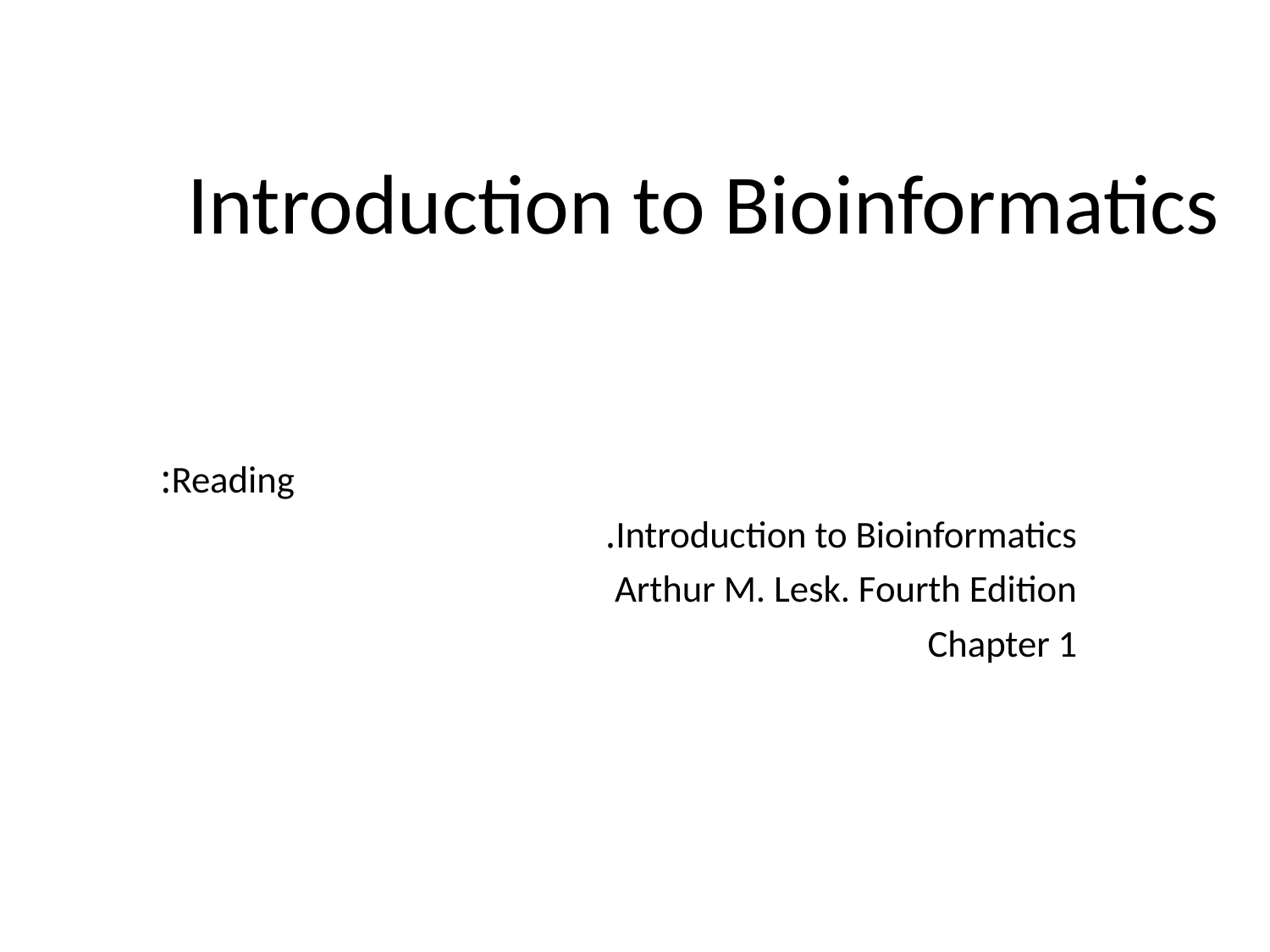

# Introduction to Bioinformatics
Reading:
	Introduction to Bioinformatics.
Arthur M. Lesk. Fourth Edition
Chapter 1